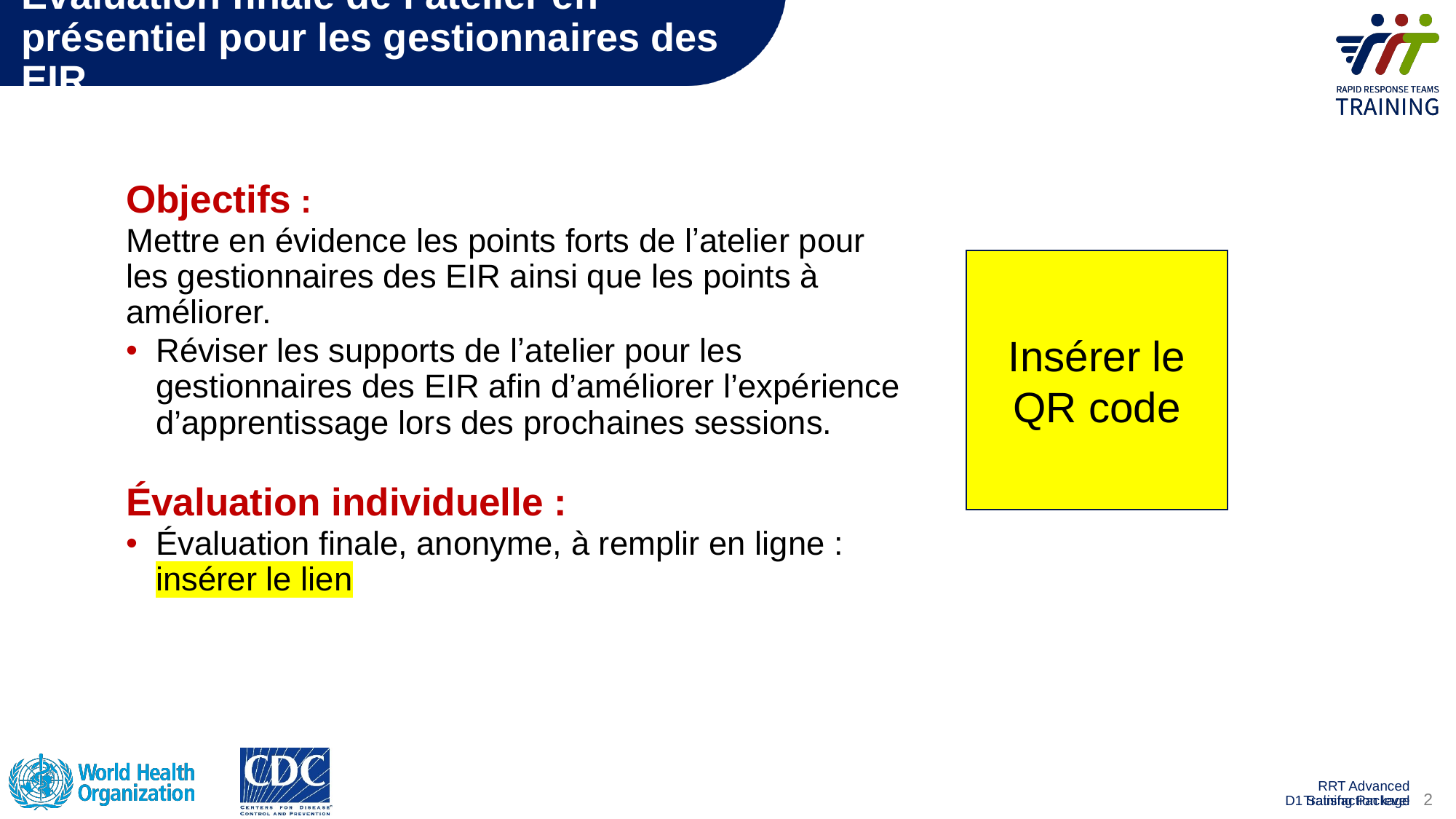

# Évaluation finale de lʼatelier en présentiel pour les gestionnaires des EIR
Objectifs :
Mettre en évidence les points forts de lʼatelier pour les gestionnaires des EIR ainsi que les points à améliorer.
Réviser les supports de lʼatelier pour les gestionnaires des EIR afin d’améliorer l’expérience d’apprentissage lors des prochaines sessions.

Évaluation individuelle :
Évaluation finale, anonyme, à remplir en ligne : insérer le lien

Insérer le QR code